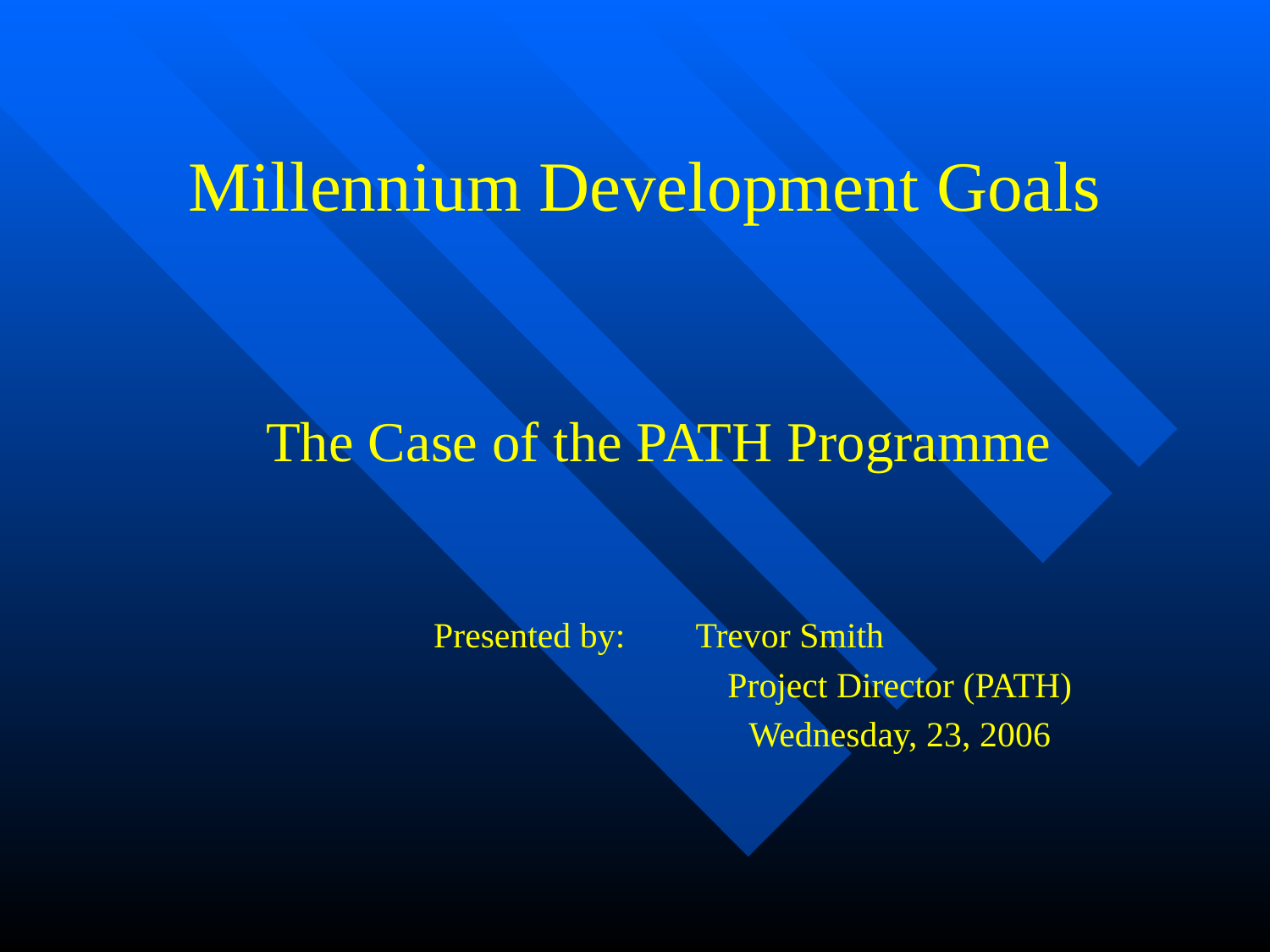

# Millennium Development Goals

The Case of the PATH Programme

Presented by:        Trevor Smith
				      Project Director (PATH)
			   		      Wednesday, 23, 2006